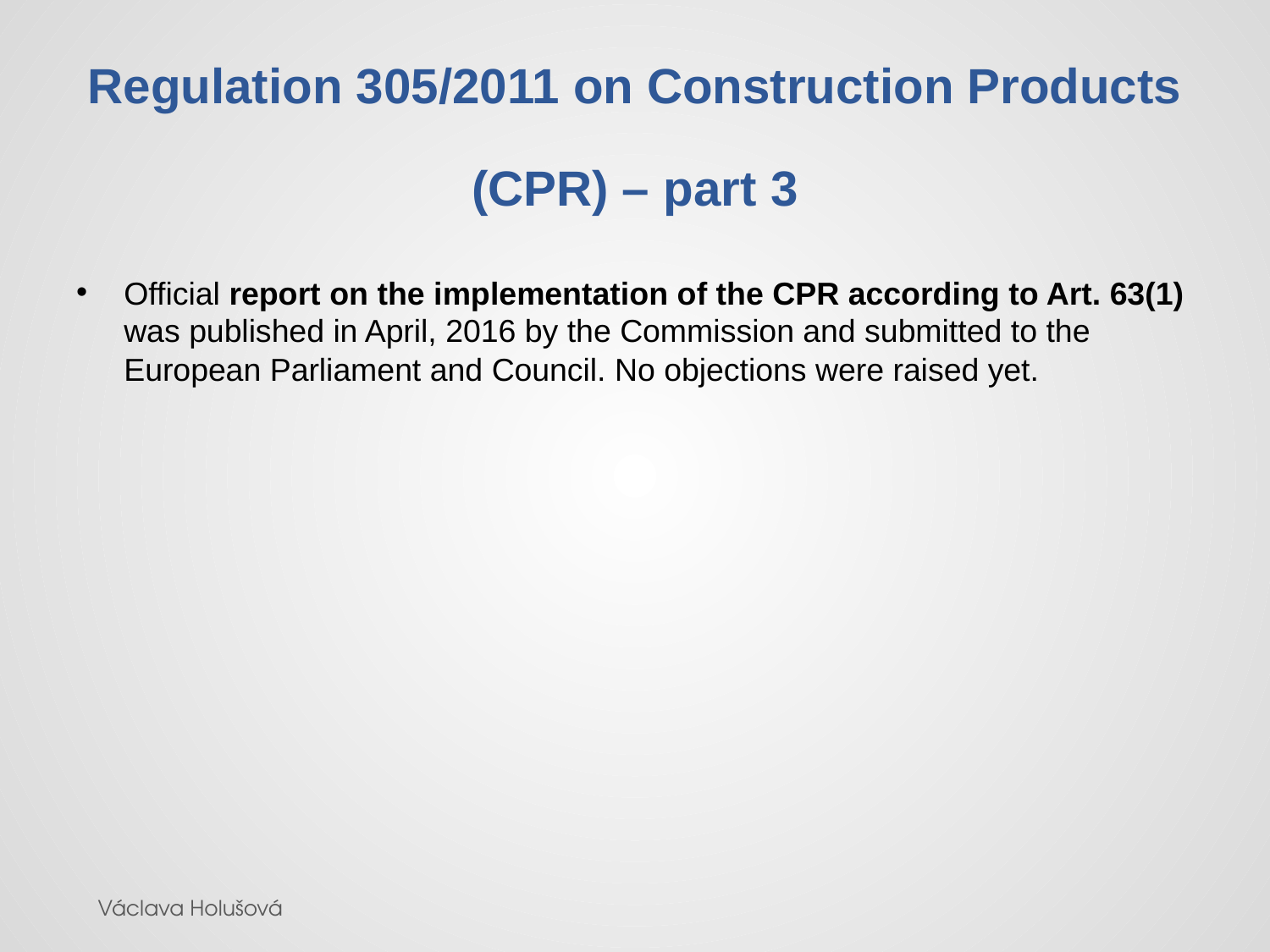

# Regulation 305/2011 on Construction Products (CPR) – part 3

Official report on the implementation of the CPR according to Art. 63(1) was published in April, 2016 by the Commission and submitted to the European Parliament and Council. No objections were raised yet.

Václava Holušová